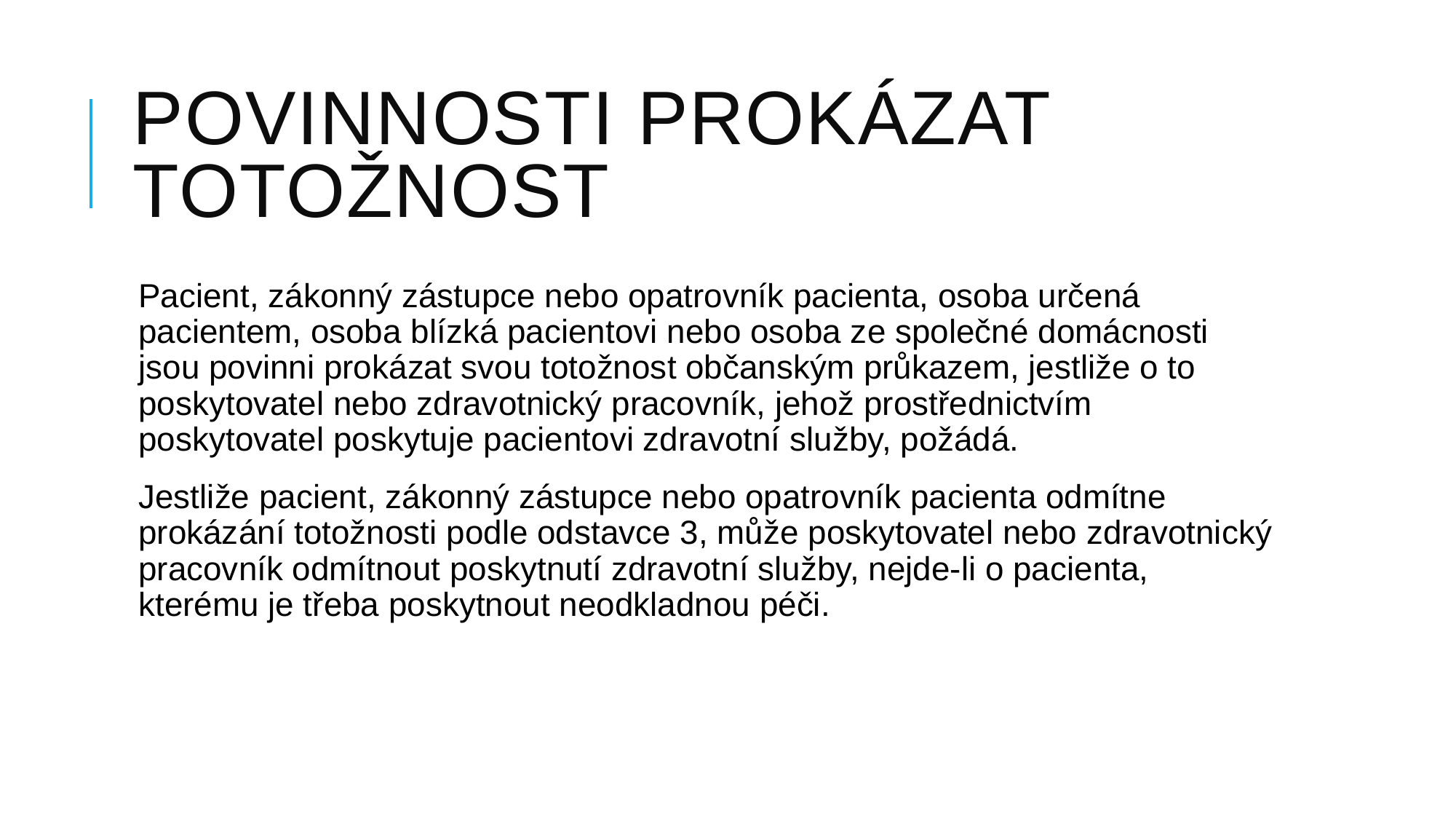

# Povinnosti prokázat totožnost
Pacient, zákonný zástupce nebo opatrovník pacienta, osoba určená pacientem, osoba blízká pacientovi nebo osoba ze společné domácnosti jsou povinni prokázat svou totožnost občanským průkazem, jestliže o to poskytovatel nebo zdravotnický pracovník, jehož prostřednictvím poskytovatel poskytuje pacientovi zdravotní služby, požádá.
Jestliže pacient, zákonný zástupce nebo opatrovník pacienta odmítne prokázání totožnosti podle odstavce 3, může poskytovatel nebo zdravotnický pracovník odmítnout poskytnutí zdravotní služby, nejde-li o pacienta, kterému je třeba poskytnout neodkladnou péči.